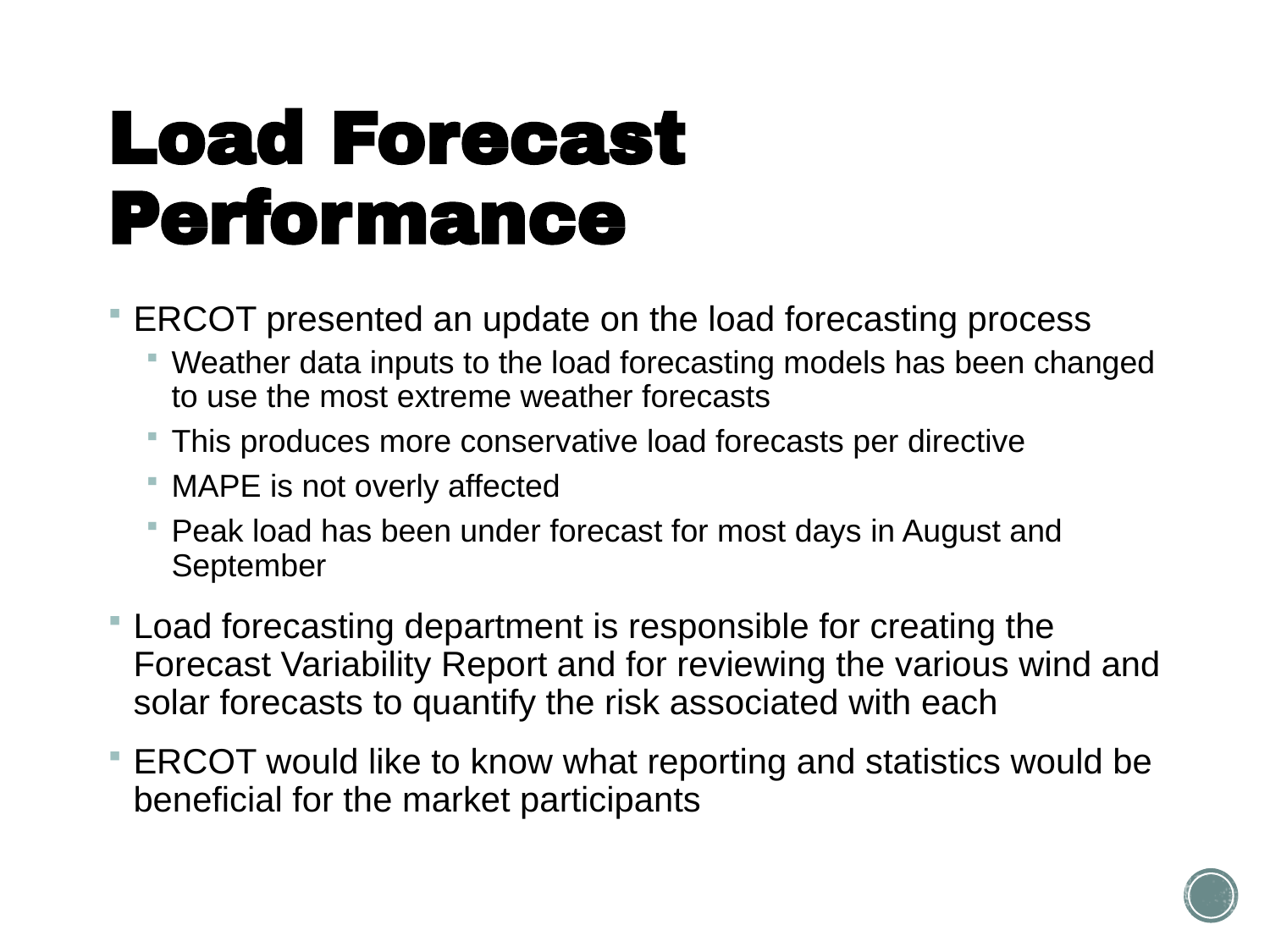

# Load Forecast Performance
ERCOT presented an update on the load forecasting process
Weather data inputs to the load forecasting models has been changed to use the most extreme weather forecasts
This produces more conservative load forecasts per directive
MAPE is not overly affected
Peak load has been under forecast for most days in August and September
Load forecasting department is responsible for creating the Forecast Variability Report and for reviewing the various wind and solar forecasts to quantify the risk associated with each
ERCOT would like to know what reporting and statistics would be beneficial for the market participants